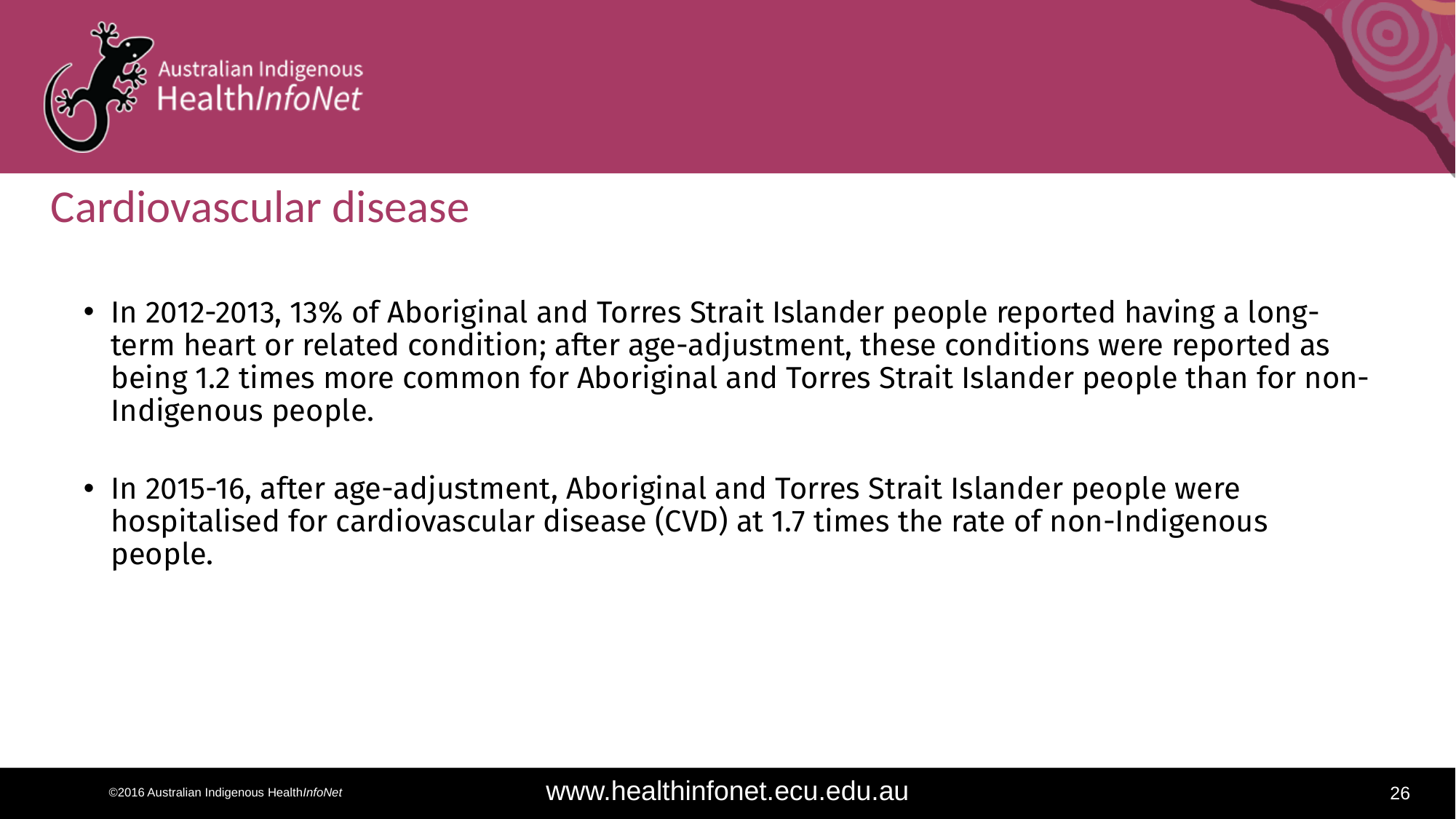

# Cardiovascular disease
In 2012-2013, 13% of Aboriginal and Torres Strait Islander people reported having a long-term heart or related condition; after age-adjustment, these conditions were reported as being 1.2 times more common for Aboriginal and Torres Strait Islander people than for non-Indigenous people.
In 2015-16, after age-adjustment, Aboriginal and Torres Strait Islander people were hospitalised for cardiovascular disease (CVD) at 1.7 times the rate of non-Indigenous people.